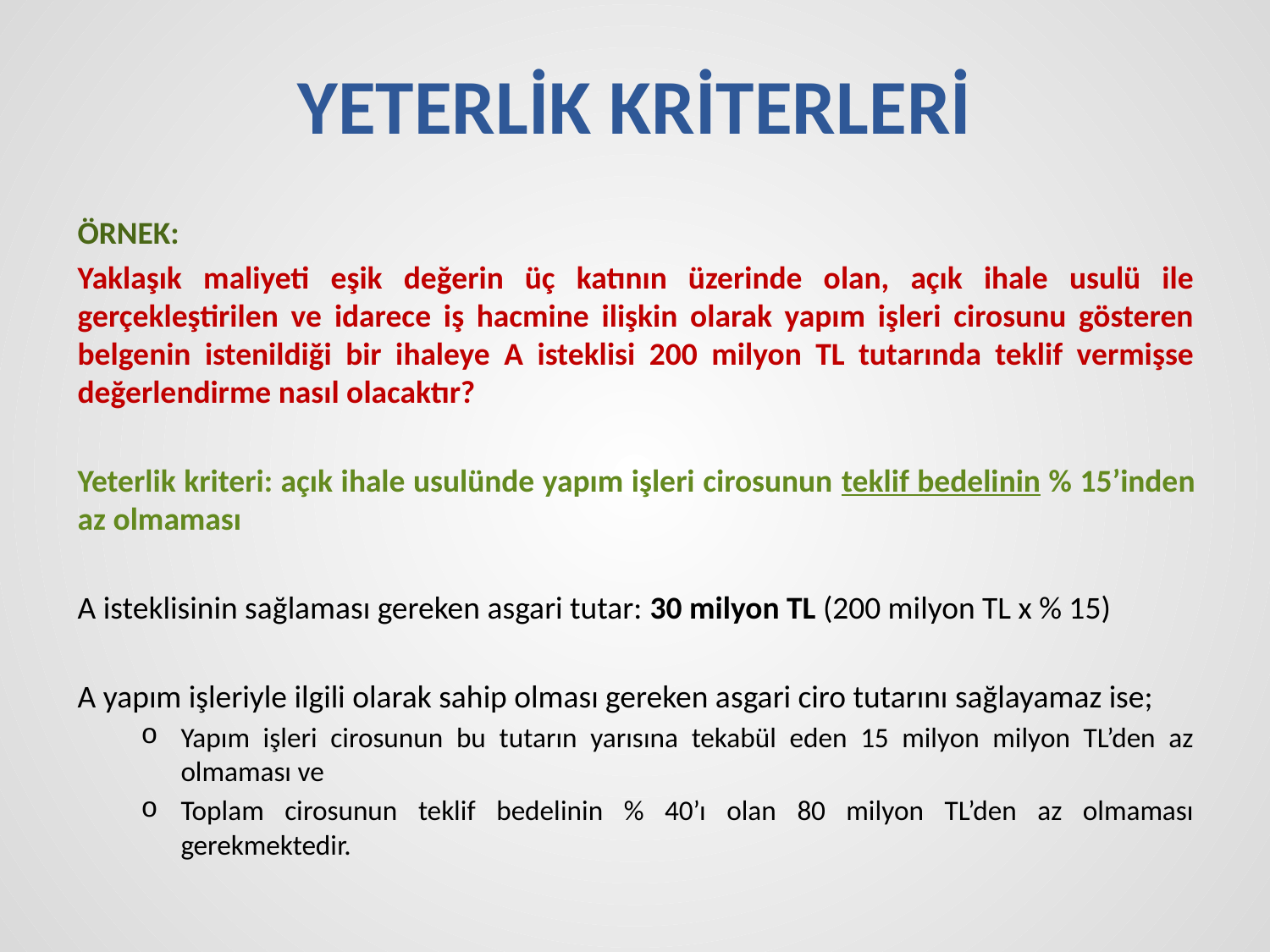

# YETERLİK KRİTERLERİ
ÖRNEK:
Yaklaşık maliyeti eşik değerin üç katının üzerinde olan, açık ihale usulü ile gerçekleştirilen ve idarece iş hacmine ilişkin olarak yapım işleri cirosunu gösteren belgenin istenildiği bir ihaleye A isteklisi 200 milyon TL tutarında teklif vermişse değerlendirme nasıl olacaktır?

Yeterlik kriteri: açık ihale usulünde yapım işleri cirosunun teklif bedelinin % 15’inden az olmaması

A isteklisinin sağlaması gereken asgari tutar: 30 milyon TL (200 milyon TL x % 15)

A yapım işleriyle ilgili olarak sahip olması gereken asgari ciro tutarını sağlayamaz ise;
Yapım işleri cirosunun bu tutarın yarısına tekabül eden 15 milyon milyon TL’den az olmaması ve
Toplam cirosunun teklif bedelinin % 40’ı olan 80 milyon TL’den az olmaması gerekmektedir.